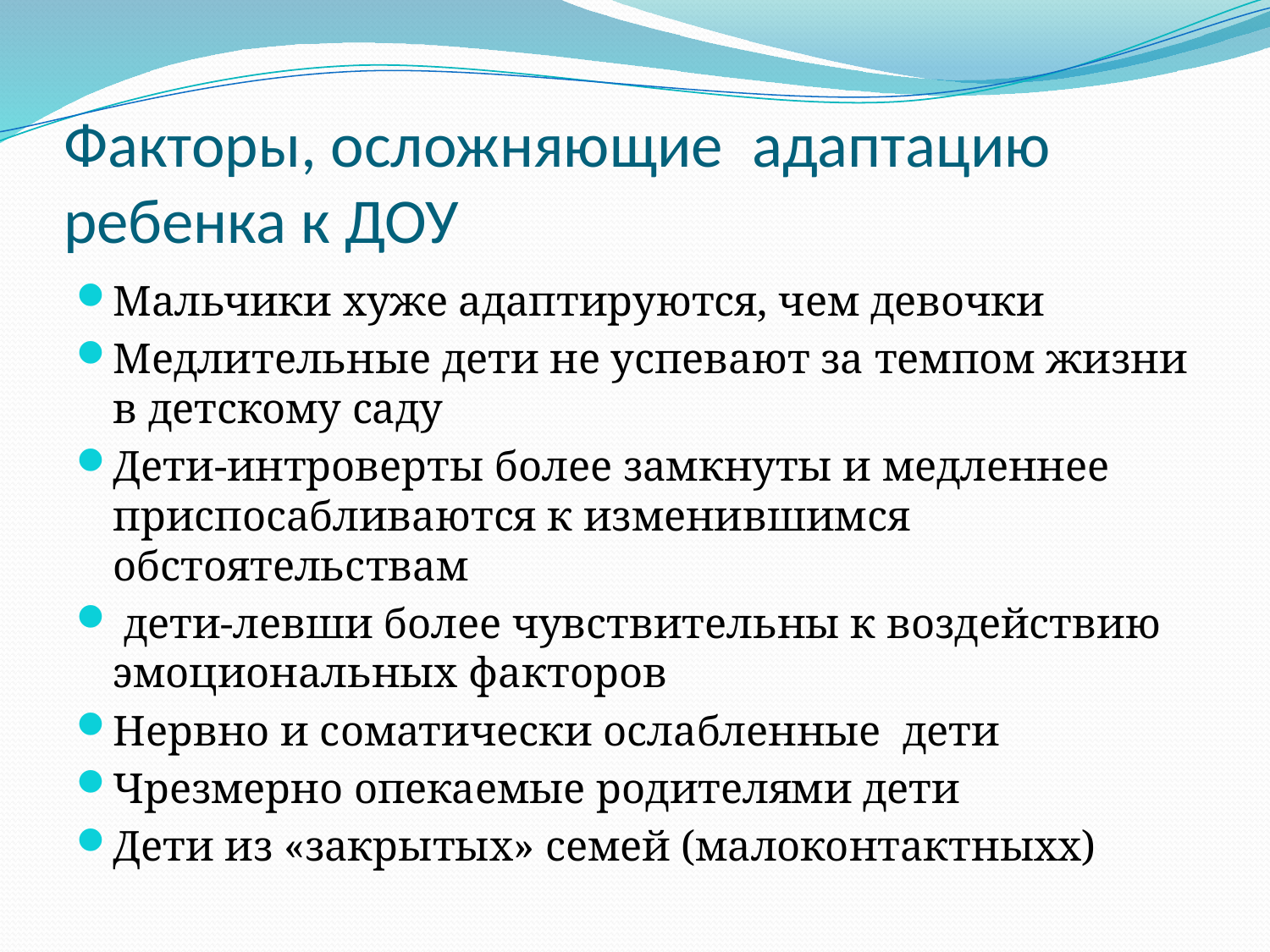

# Факторы, осложняющие  адаптацию ребенка к ДОУ
Мальчики хуже адаптируются, чем девочки
Медлительные дети не успевают за темпом жизни в детскому саду
Дети-интроверты более замкнуты и медленнее приспосабливаются к изменившимся обстоятельствам
 дети-левши более чувствительны к воздействию эмоциональных факторов
Нервно и соматически ослабленные  дети
Чрезмерно опекаемые родителями дети
Дети из «закрытых» семей (малоконтактныхх)